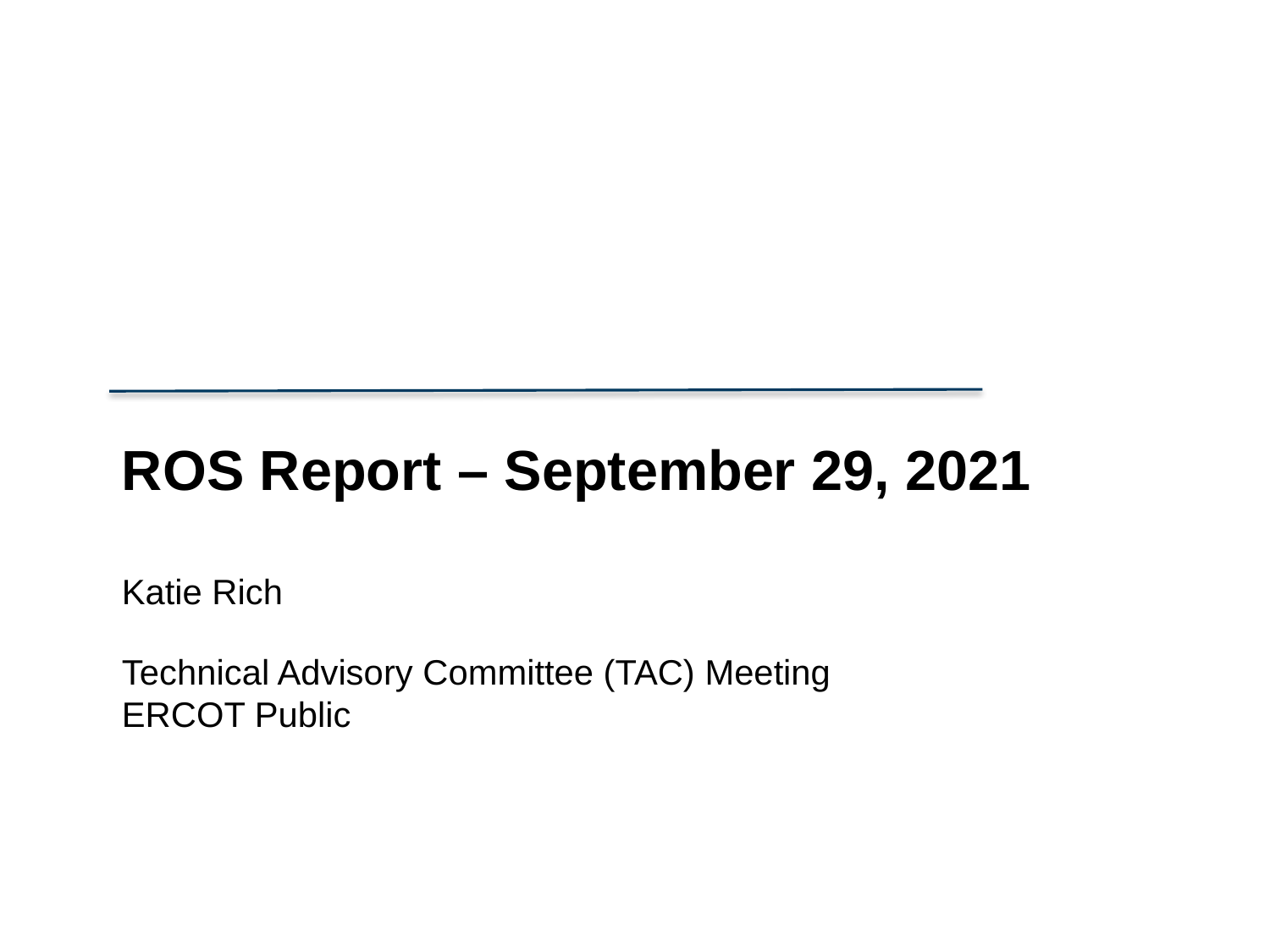

ROS Report – September 29, 2021

Katie Rich

Technical Advisory Committee (TAC) Meeting
ERCOT Public